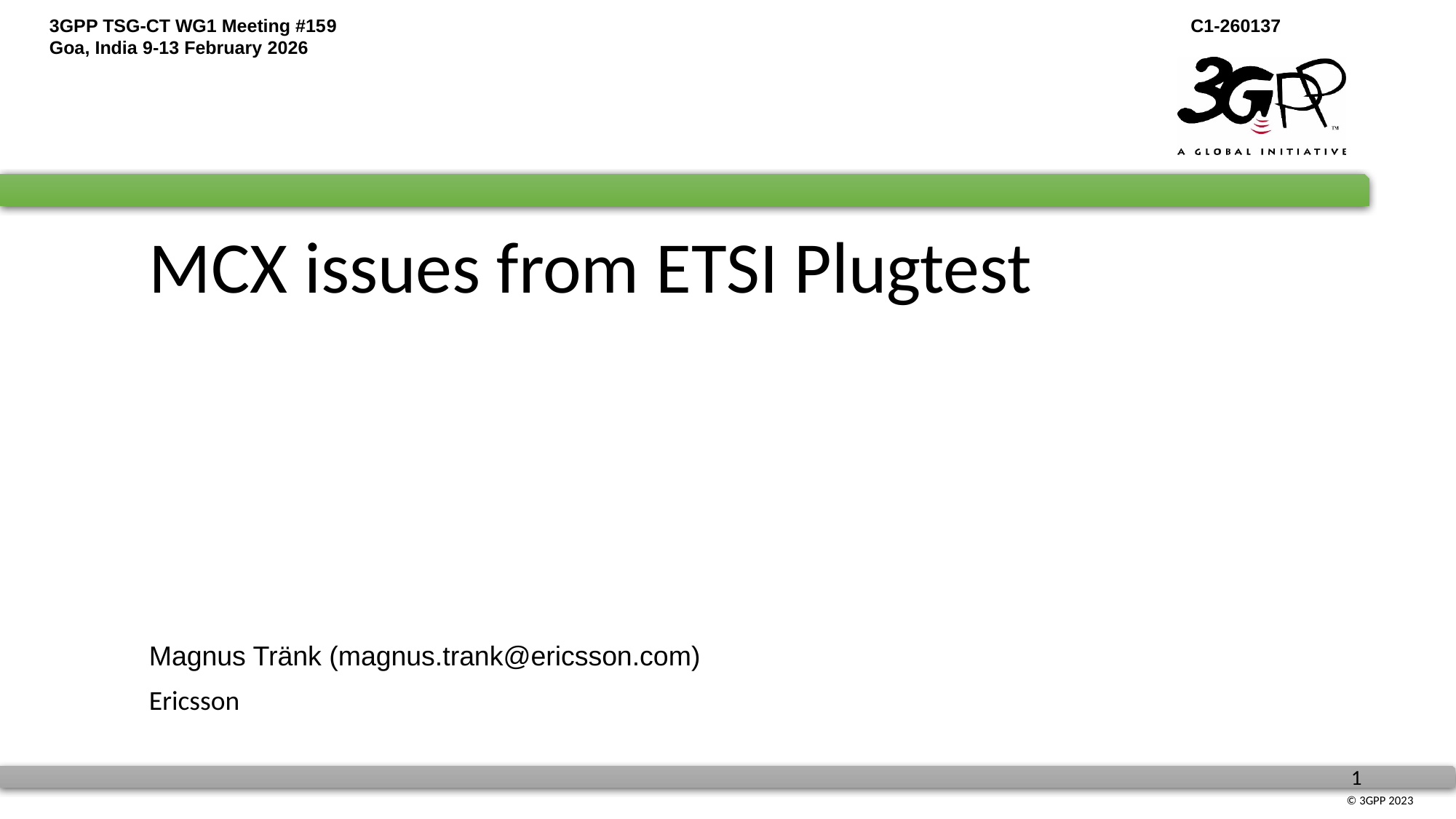

# MCX issues from ETSI Plugtest
Magnus Tränk (magnus.trank@ericsson.com)
Ericsson